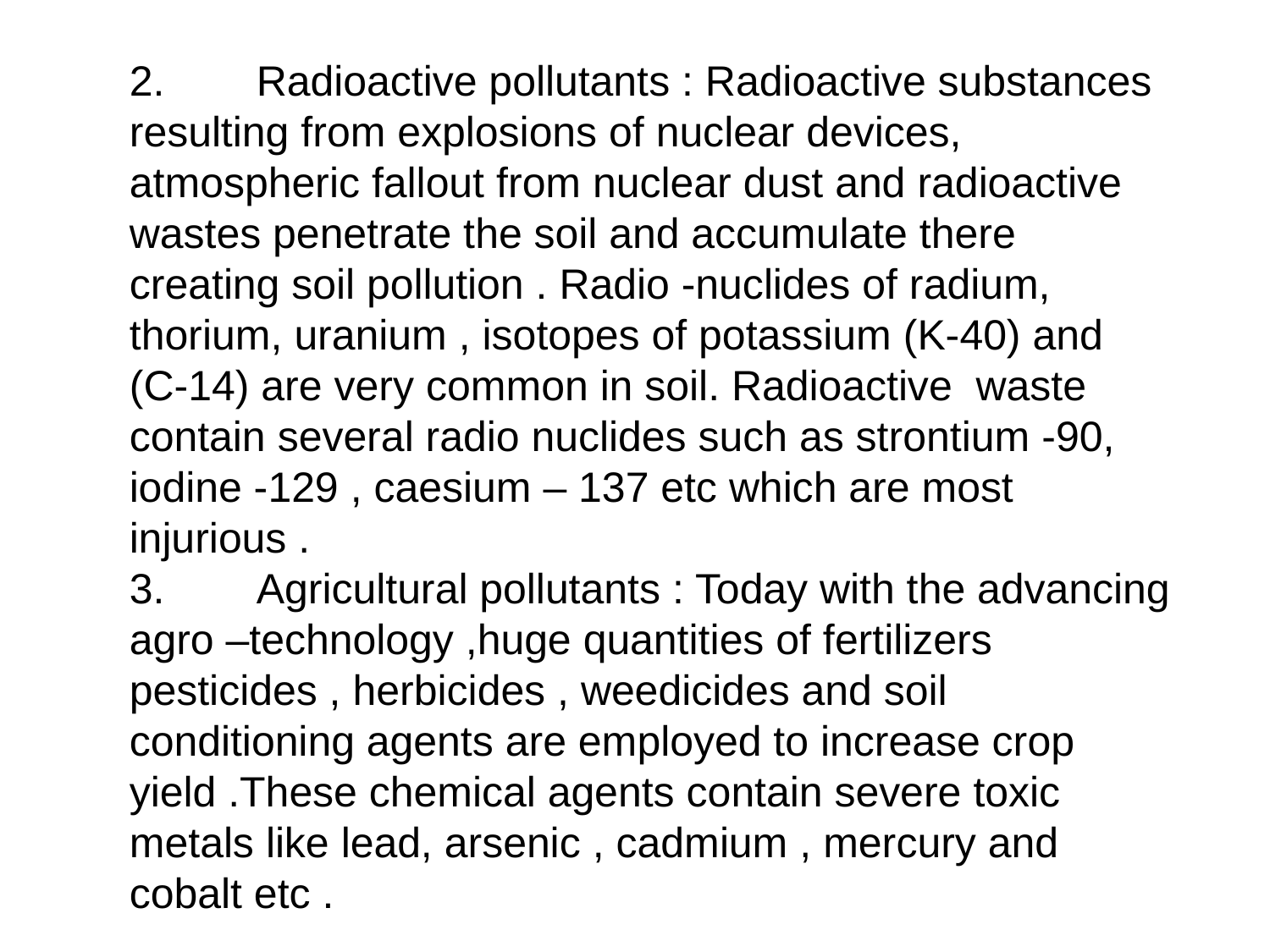

2.	Radioactive pollutants : Radioactive substances resulting from explosions of nuclear devices, atmospheric fallout from nuclear dust and radioactive wastes penetrate the soil and accumulate there creating soil pollution . Radio -nuclides of radium, thorium, uranium , isotopes of potassium (K-40) and (C-14) are very common in soil. Radioactive  waste contain several radio nuclides such as strontium -90, iodine -129 , caesium – 137 etc which are most injurious .
3.	Agricultural pollutants : Today with the advancing agro –technology ,huge quantities of fertilizers pesticides , herbicides , weedicides and soil conditioning agents are employed to increase crop yield .These chemical agents contain severe toxic metals like lead, arsenic , cadmium , mercury and cobalt etc .